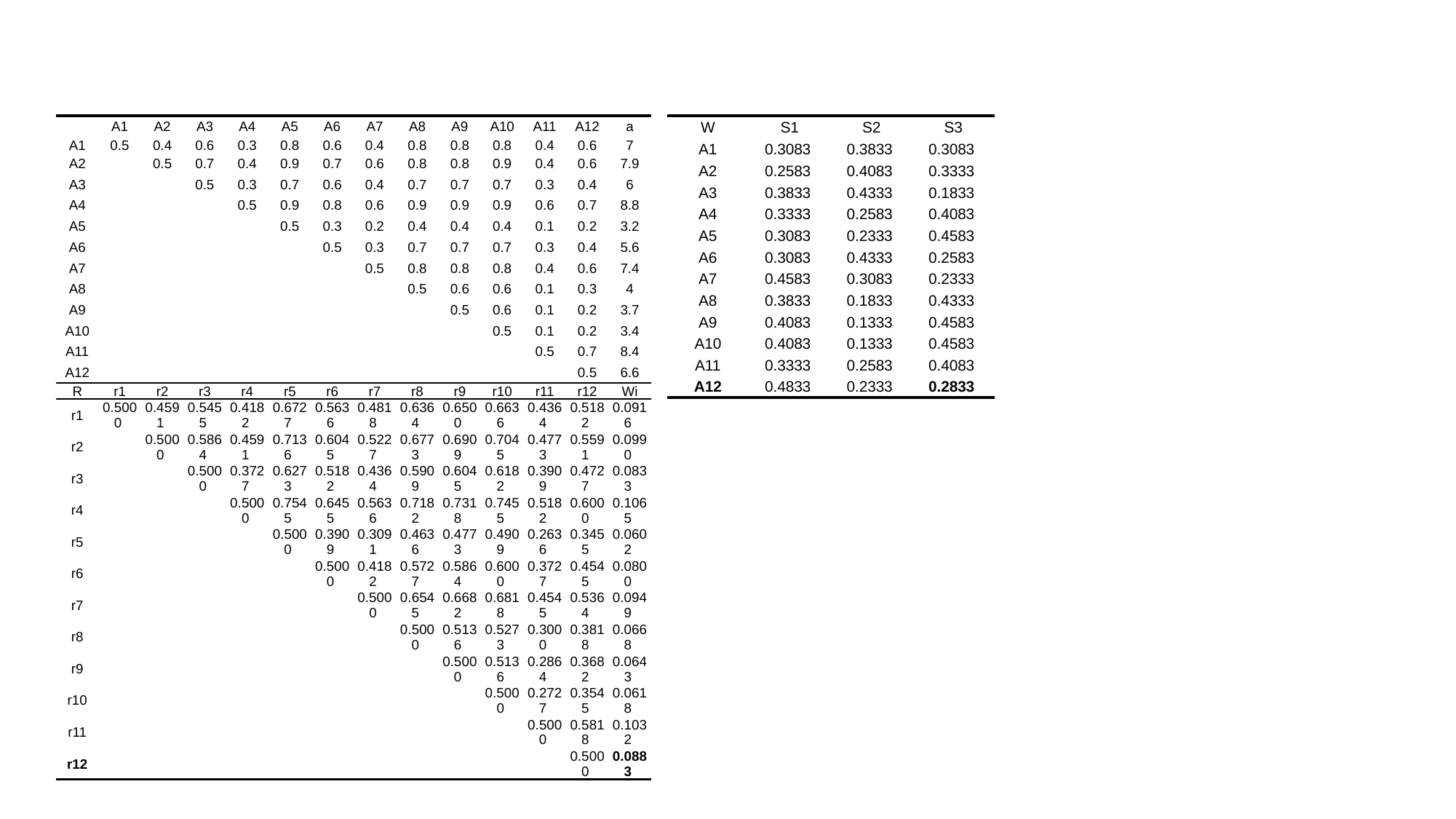

|  | A1 | A2 | A3 | A4 | A5 | A6 | A7 | A8 | A9 | A10 | A11 | A12 | a |
| --- | --- | --- | --- | --- | --- | --- | --- | --- | --- | --- | --- | --- | --- |
| A1 | 0.5 | 0.4 | 0.6 | 0.3 | 0.8 | 0.6 | 0.4 | 0.8 | 0.8 | 0.8 | 0.4 | 0.6 | 7 |
| A2 |  | 0.5 | 0.7 | 0.4 | 0.9 | 0.7 | 0.6 | 0.8 | 0.8 | 0.9 | 0.4 | 0.6 | 7.9 |
| A3 |  |  | 0.5 | 0.3 | 0.7 | 0.6 | 0.4 | 0.7 | 0.7 | 0.7 | 0.3 | 0.4 | 6 |
| A4 |  |  |  | 0.5 | 0.9 | 0.8 | 0.6 | 0.9 | 0.9 | 0.9 | 0.6 | 0.7 | 8.8 |
| A5 |  |  |  |  | 0.5 | 0.3 | 0.2 | 0.4 | 0.4 | 0.4 | 0.1 | 0.2 | 3.2 |
| A6 |  |  |  |  |  | 0.5 | 0.3 | 0.7 | 0.7 | 0.7 | 0.3 | 0.4 | 5.6 |
| A7 |  |  |  |  |  |  | 0.5 | 0.8 | 0.8 | 0.8 | 0.4 | 0.6 | 7.4 |
| A8 |  |  |  |  |  |  |  | 0.5 | 0.6 | 0.6 | 0.1 | 0.3 | 4 |
| A9 |  |  |  |  |  |  |  |  | 0.5 | 0.6 | 0.1 | 0.2 | 3.7 |
| A10 |  |  |  |  |  |  |  |  |  | 0.5 | 0.1 | 0.2 | 3.4 |
| A11 |  |  |  |  |  |  |  |  |  |  | 0.5 | 0.7 | 8.4 |
| A12 |  |  |  |  |  |  |  |  |  |  |  | 0.5 | 6.6 |
| R | r1 | r2 | r3 | r4 | r5 | r6 | r7 | r8 | r9 | r10 | r11 | r12 | Wi |
| r1 | 0.5000 | 0.4591 | 0.5455 | 0.4182 | 0.6727 | 0.5636 | 0.4818 | 0.6364 | 0.6500 | 0.6636 | 0.4364 | 0.5182 | 0.0916 |
| r2 |  | 0.5000 | 0.5864 | 0.4591 | 0.7136 | 0.6045 | 0.5227 | 0.6773 | 0.6909 | 0.7045 | 0.4773 | 0.5591 | 0.0990 |
| r3 |  |  | 0.5000 | 0.3727 | 0.6273 | 0.5182 | 0.4364 | 0.5909 | 0.6045 | 0.6182 | 0.3909 | 0.4727 | 0.0833 |
| r4 |  |  |  | 0.5000 | 0.7545 | 0.6455 | 0.5636 | 0.7182 | 0.7318 | 0.7455 | 0.5182 | 0.6000 | 0.1065 |
| r5 |  |  |  |  | 0.5000 | 0.3909 | 0.3091 | 0.4636 | 0.4773 | 0.4909 | 0.2636 | 0.3455 | 0.0602 |
| r6 |  |  |  |  |  | 0.5000 | 0.4182 | 0.5727 | 0.5864 | 0.6000 | 0.3727 | 0.4545 | 0.0800 |
| r7 |  |  |  |  |  |  | 0.5000 | 0.6545 | 0.6682 | 0.6818 | 0.4545 | 0.5364 | 0.0949 |
| r8 |  |  |  |  |  |  |  | 0.5000 | 0.5136 | 0.5273 | 0.3000 | 0.3818 | 0.0668 |
| r9 |  |  |  |  |  |  |  |  | 0.5000 | 0.5136 | 0.2864 | 0.3682 | 0.0643 |
| r10 |  |  |  |  |  |  |  |  |  | 0.5000 | 0.2727 | 0.3545 | 0.0618 |
| r11 |  |  |  |  |  |  |  |  |  |  | 0.5000 | 0.5818 | 0.1032 |
| r12 |  |  |  |  |  |  |  |  |  |  |  | 0.5000 | 0.0883 |
| W | S1 | S2 | S3 |
| --- | --- | --- | --- |
| A1 | 0.3083 | 0.3833 | 0.3083 |
| A2 | 0.2583 | 0.4083 | 0.3333 |
| A3 | 0.3833 | 0.4333 | 0.1833 |
| A4 | 0.3333 | 0.2583 | 0.4083 |
| A5 | 0.3083 | 0.2333 | 0.4583 |
| A6 | 0.3083 | 0.4333 | 0.2583 |
| A7 | 0.4583 | 0.3083 | 0.2333 |
| A8 | 0.3833 | 0.1833 | 0.4333 |
| A9 | 0.4083 | 0.1333 | 0.4583 |
| A10 | 0.4083 | 0.1333 | 0.4583 |
| A11 | 0.3333 | 0.2583 | 0.4083 |
| A12 | 0.4833 | 0.2333 | 0.2833 |